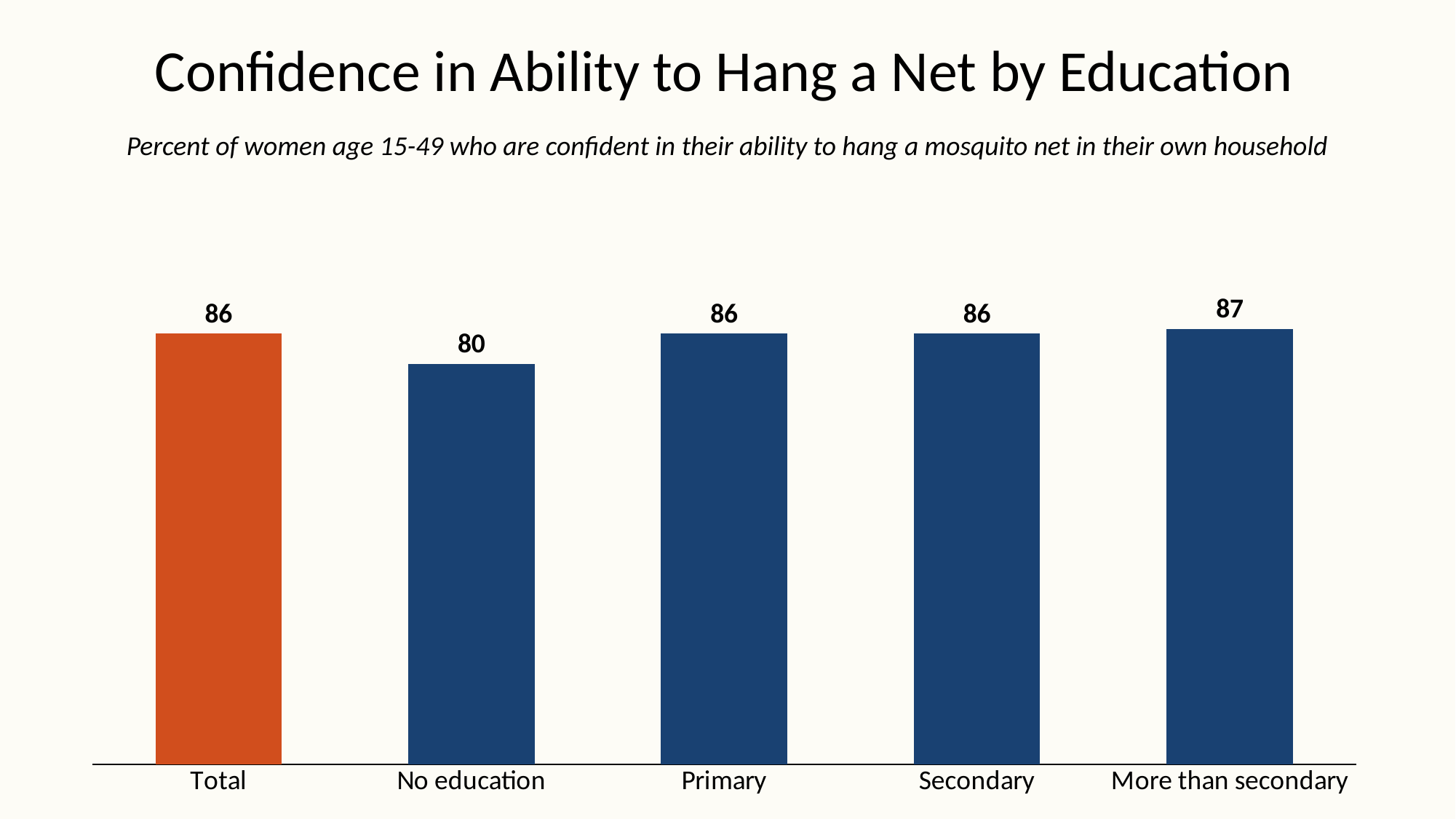

# Confidence in Ability to Hang a Net by Education
Percent of women age 15-49 who are confident in their ability to hang a mosquito net in their own household

### Chart

| Category | Series 1 |
|---|---|
| Total | 86.0 |
| No education | 80.0 |
| Primary | 86.0 |
| Secondary | 86.0 |
| More than secondary | 87.0 |